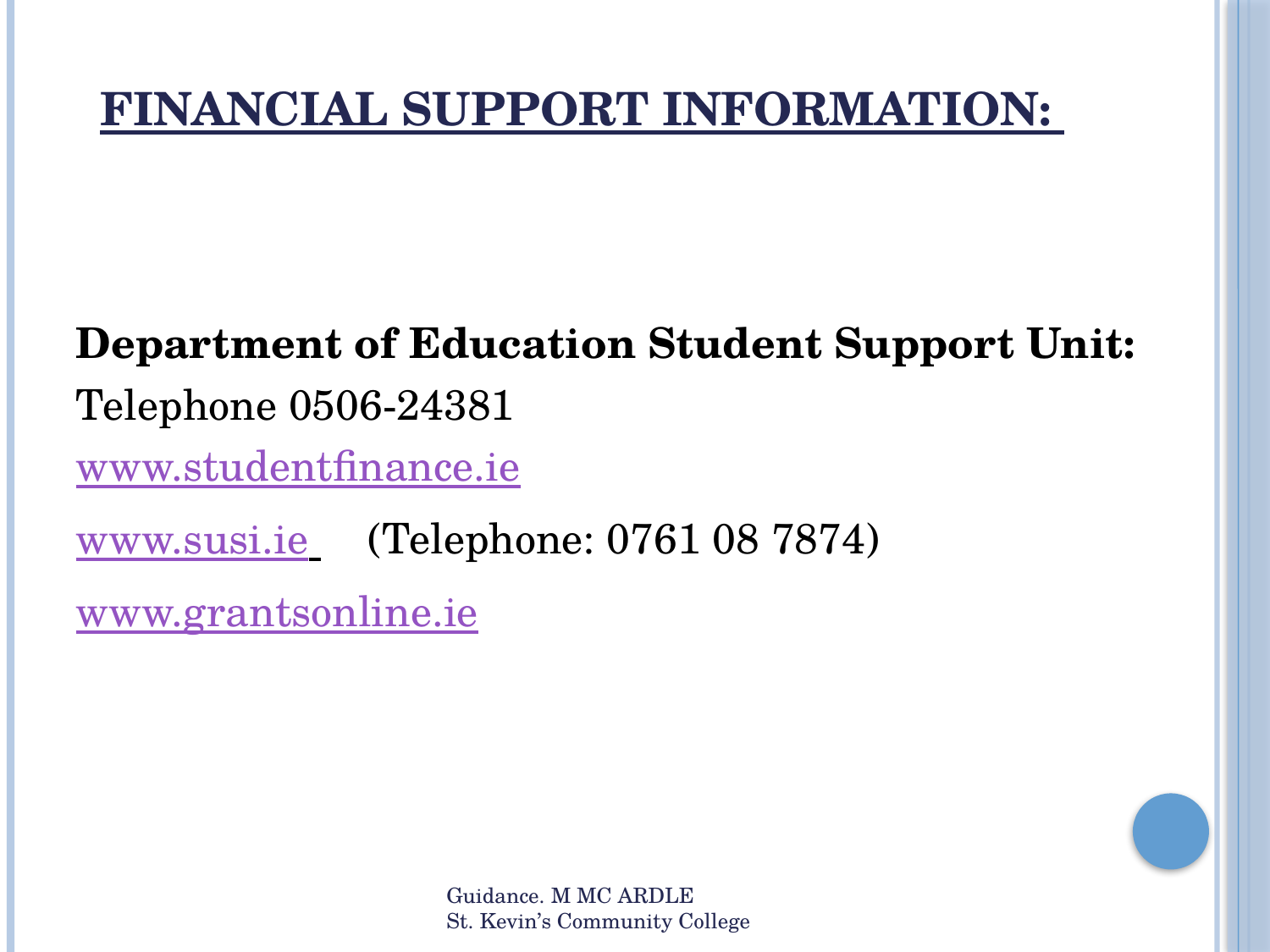

# Financial Support information:

Department of Education Student Support Unit:
Telephone 0506-24381
www.studentfinance.ie
www.susi.ie 	(Telephone: 0761 08 7874)
www.grantsonline.ie

Guidance. M MC ARDLE
St. Kevin’s Community College